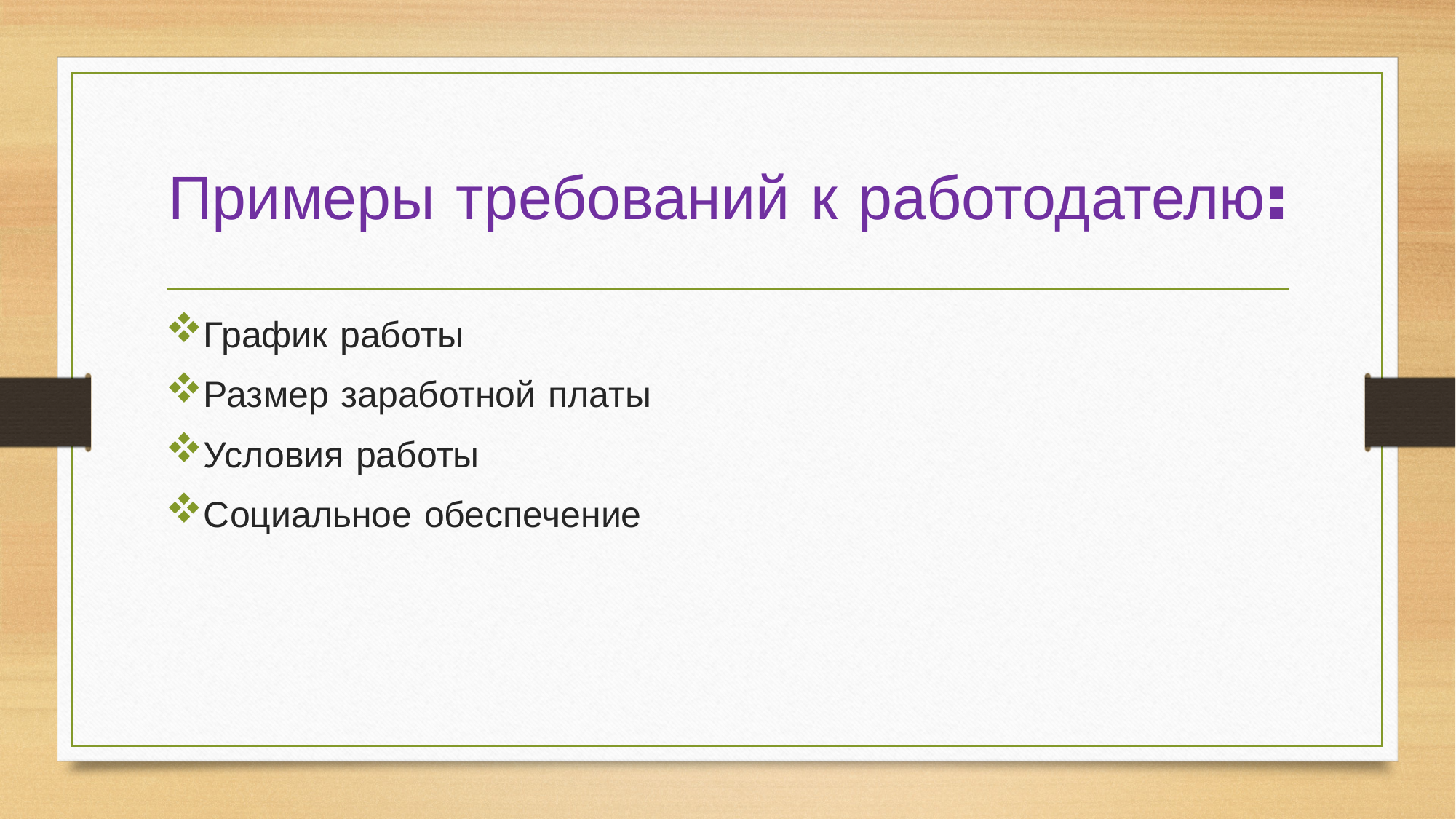

# Примеры требований к работодателю:
График работы
Размер заработной платы
Условия работы
Социальное обеспечение